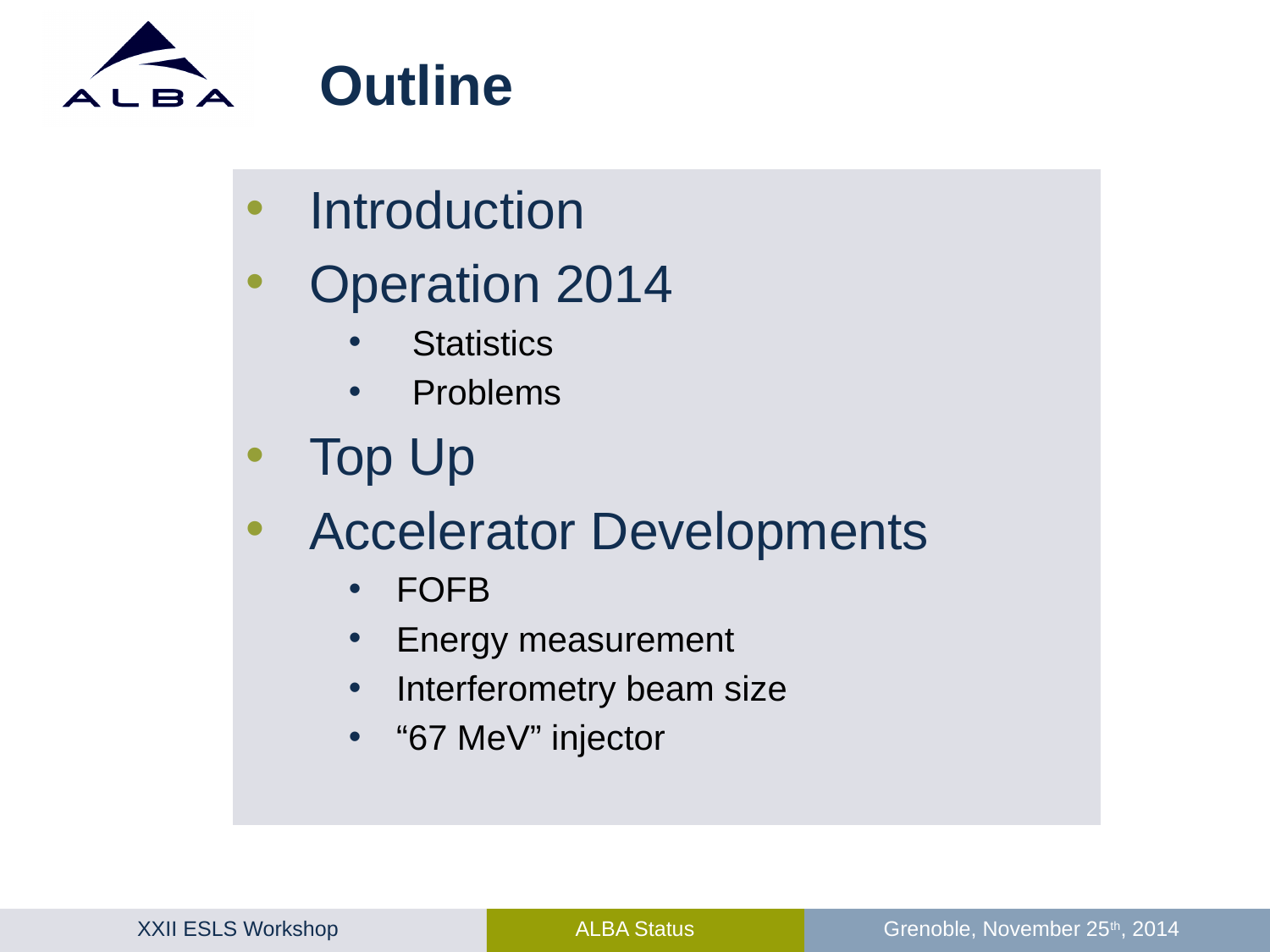

# Outline
2
Introduction
Operation 2014
Statistics
Problems
Top Up
Accelerator Developments
FOFB
Energy measurement
Interferometry beam size
“67 MeV” injector